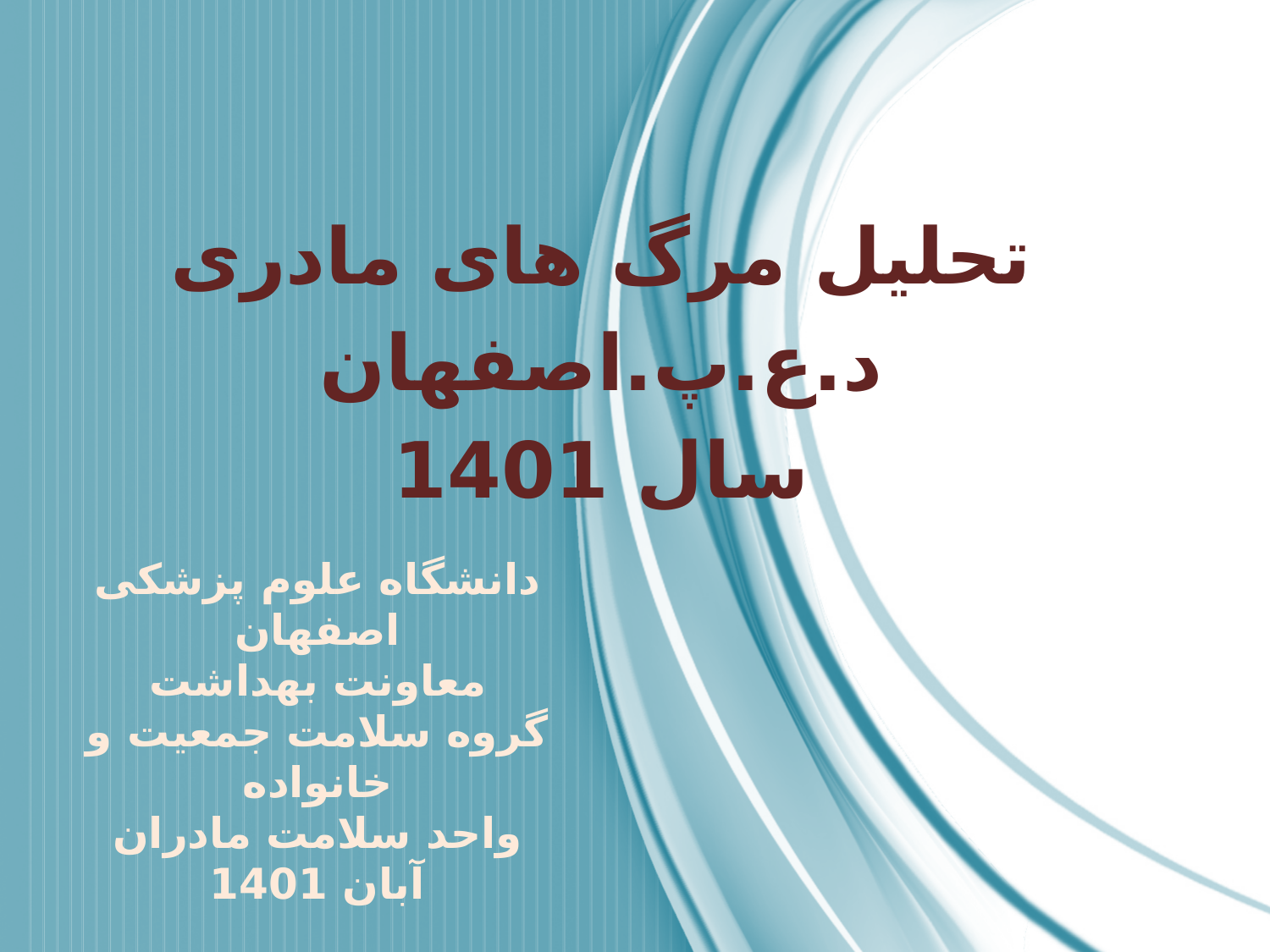

# تحلیل مرگ های مادری د.ع.پ.اصفهان سال 1401
دانشگاه علوم پزشکی اصفهان
معاونت بهداشت
گروه سلامت جمعیت و خانواده
واحد سلامت مادران
آبان 1401